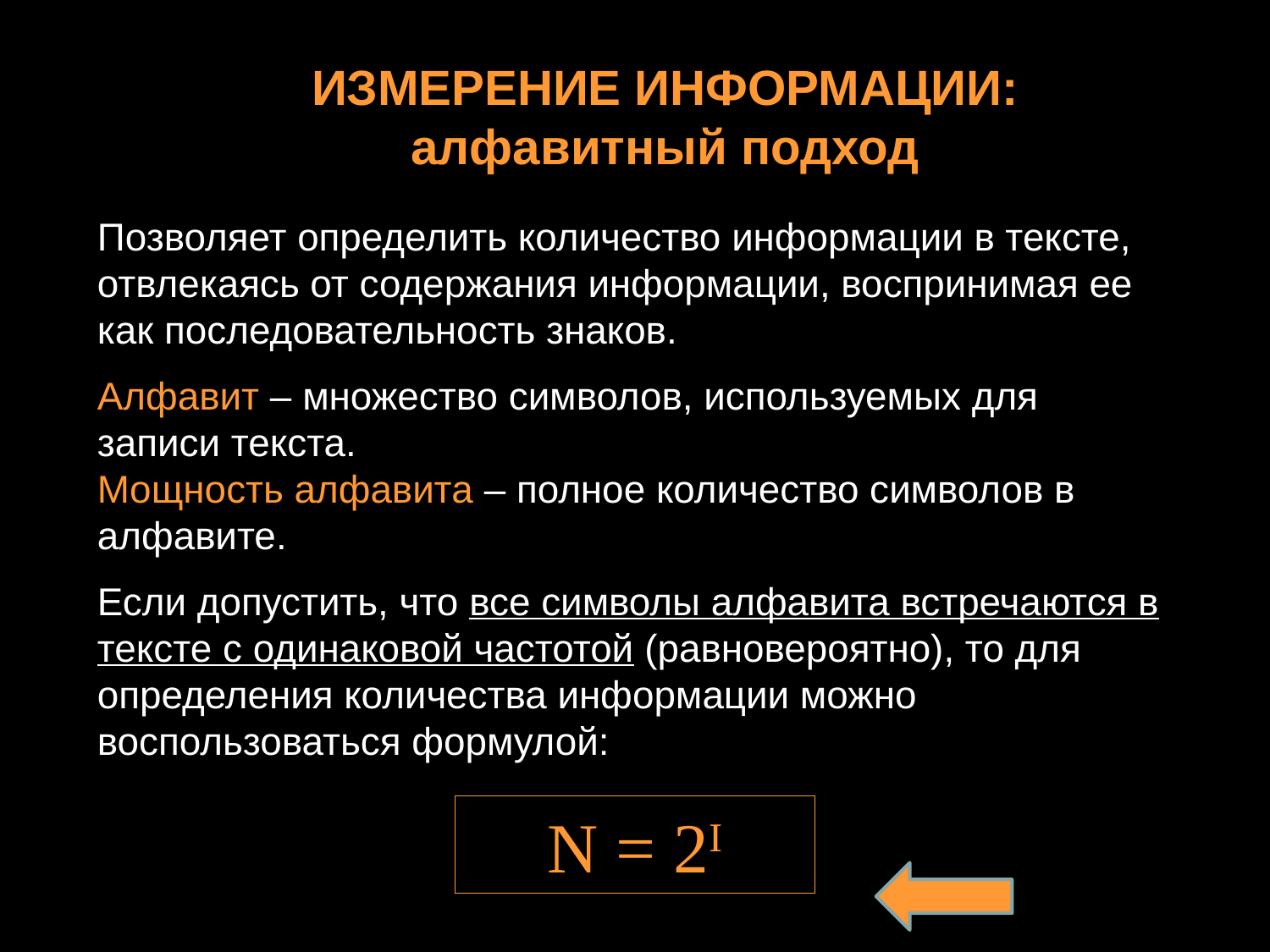

ИЗМЕРЕНИЕ ИНФОРМАЦИИ:
алфавитный подход
Позволяет определить количество информации в тексте, отвлекаясь от содержания информации, воспринимая ее как последовательность знаков.
Алфавит – множество символов, используемых для записи текста.
Мощность алфавита – полное количество символов в алфавите.
Если допустить, что все символы алфавита встречаются в тексте с одинаковой частотой (равновероятно), то для определения количества информации можно воспользоваться формулой:
N = 2I